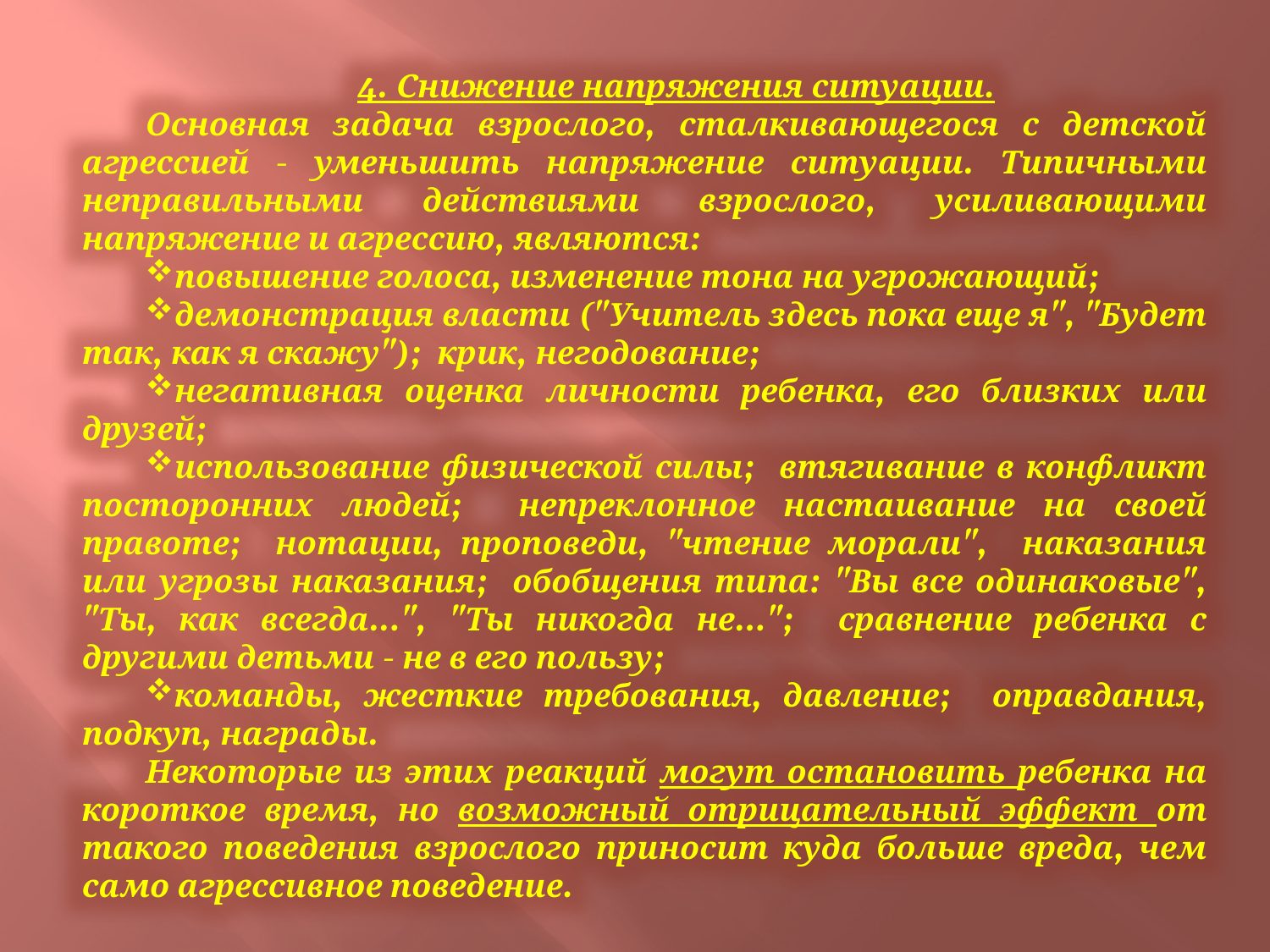

4. Снижение напряжения ситуации.
Основная задача взрослого, сталкивающегося с детской агрессией - уменьшить напряжение ситуации. Типичными неправильными действиями взрослого, усиливающими напряжение и агрессию, являются:
повышение голоса, изменение тона на угрожающий;
демонстрация власти ("Учитель здесь пока еще я", "Будет так, как я скажу");  крик, негодование;
негативная оценка личности ребенка, его близких или друзей;
использование физической силы;  втягивание в конфликт посторонних людей;  непреклонное настаивание на своей правоте;  нотации, проповеди, "чтение морали",  наказания или угрозы наказания;  обобщения типа: "Вы все одинаковые", "Ты, как всегда...", "Ты никогда не...";  сравнение ребенка с другими детьми - не в его пользу;
команды, жесткие требования, давление;  оправдания, подкуп, награды.
Некоторые из этих реакций могут остановить ребенка на короткое время, но возможный отрицательный эффект от такого поведения взрослого приносит куда больше вреда, чем само агрессивное поведение.